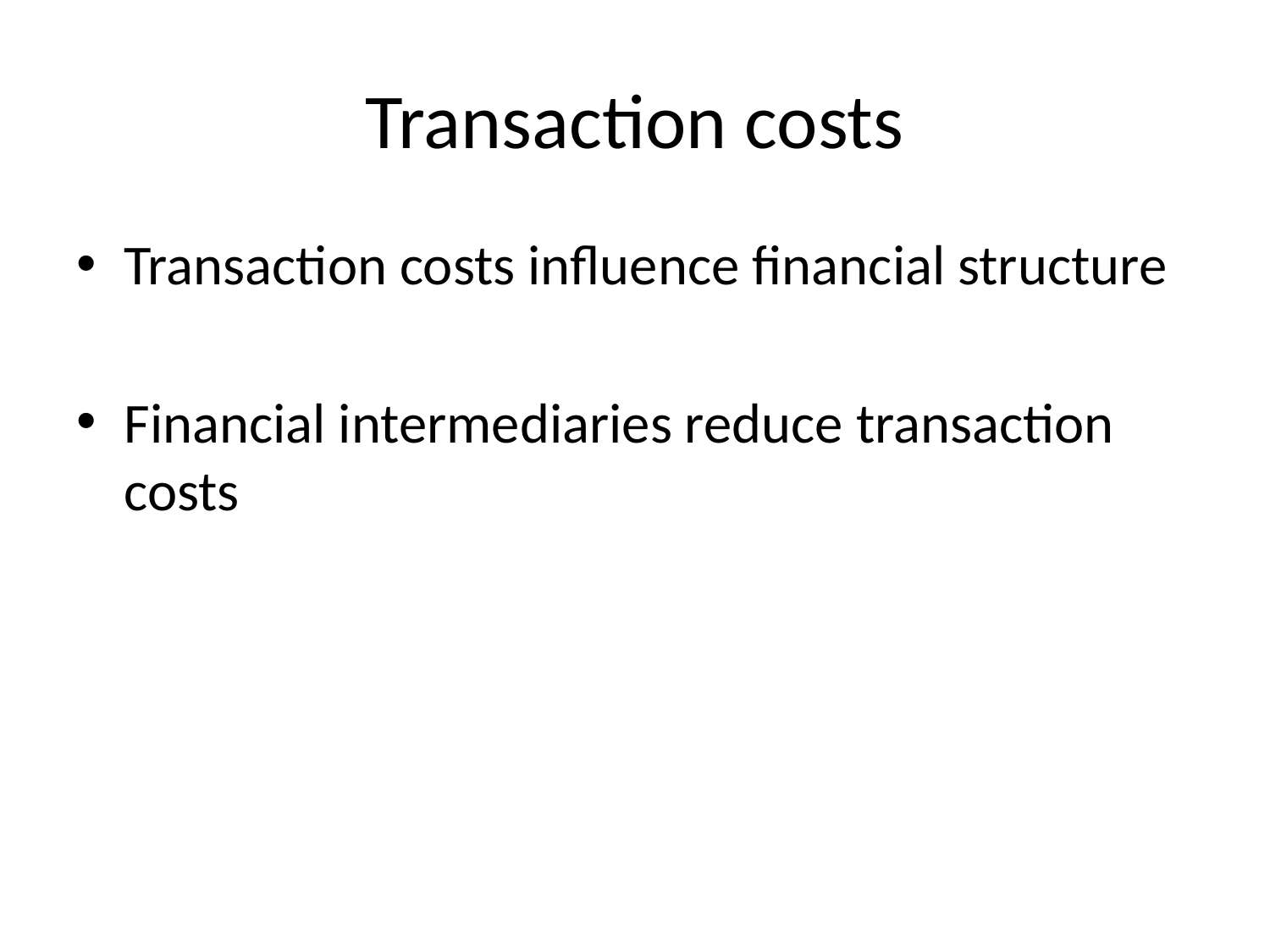

# Transaction costs
Transaction costs influence financial structure

Financial intermediaries reduce transaction costs